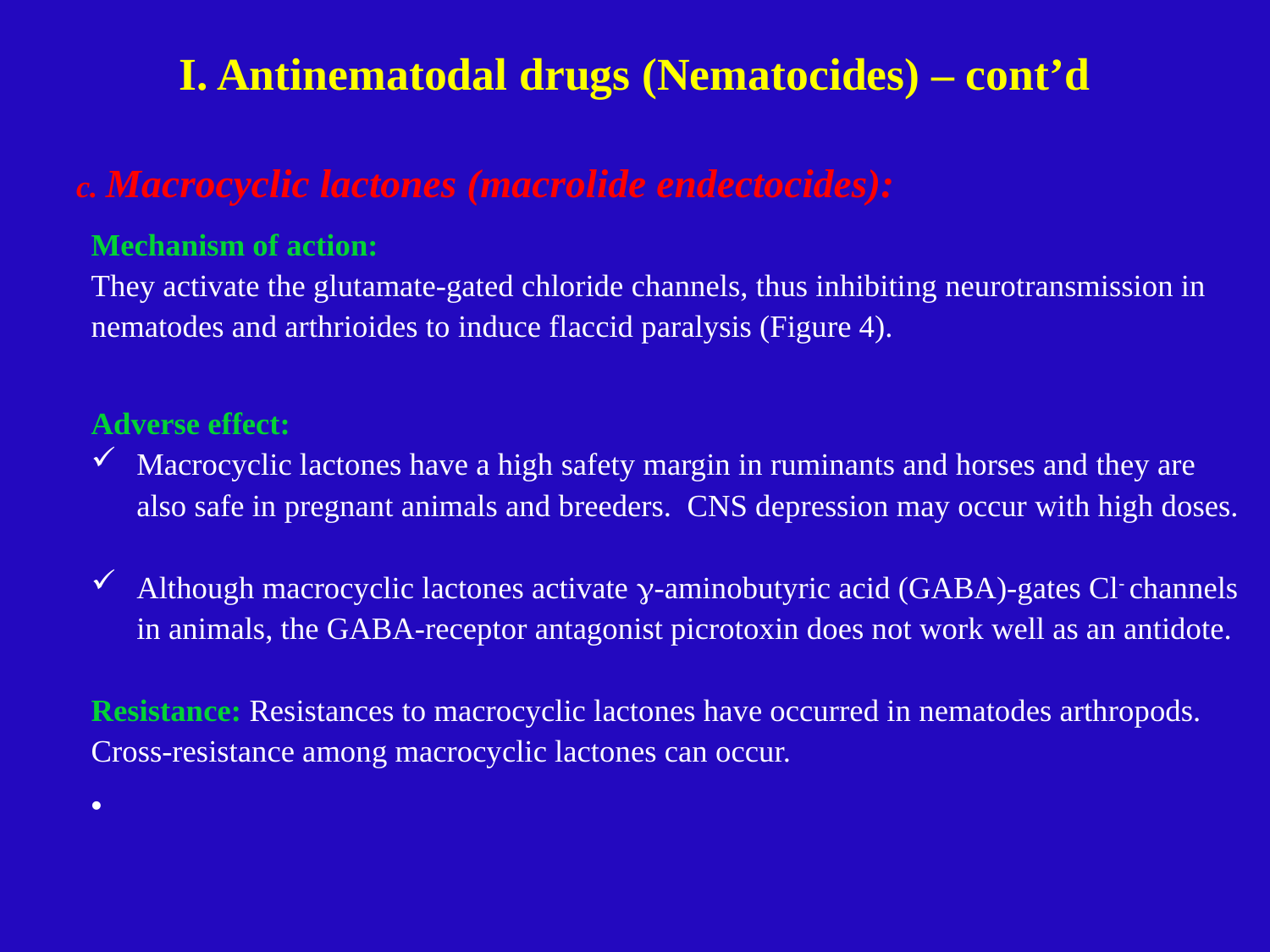

# I. Antinematodal drugs (Nematocides) – cont’d
c. Macrocyclic lactones (macrolide endectocides):
Mechanism of action:
They activate the glutamate-gated chloride channels, thus inhibiting neurotransmission in nematodes and arthrioides to induce flaccid paralysis (Figure 4).

Adverse effect:
Macrocyclic lactones have a high safety margin in ruminants and horses and they are also safe in pregnant animals and breeders.  CNS depression may occur with high doses.
Although macrocyclic lactones activate γ-aminobutyric acid (GABA)-gates Cl- channels in animals, the GABA-receptor antagonist picrotoxin does not work well as an antidote.

Resistance: Resistances to macrocyclic lactones have occurred in nematodes arthropods.  Cross-resistance among macrocyclic lactones can occur.